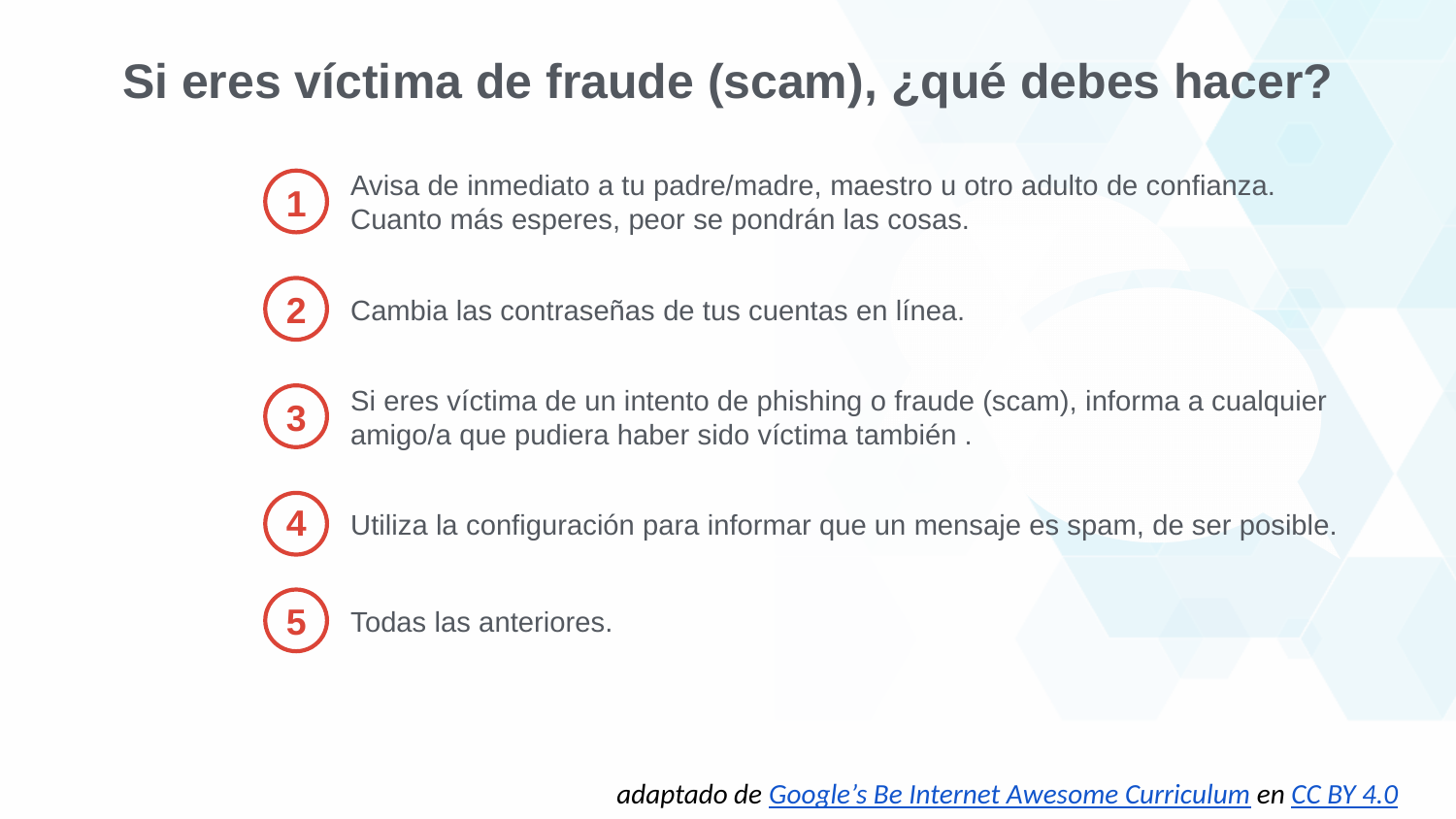

Si eres víctima de fraude (scam), ¿qué debes hacer?
Avisa de inmediato a tu padre/madre, maestro u otro adulto de confianza.
Cuanto más esperes, peor se pondrán las cosas.

1

2
Cambia las contraseñas de tus cuentas en línea.
Si eres víctima de un intento de phishing o fraude (scam), informa a cualquier amigo/a que pudiera haber sido víctima también .

3

4
Utiliza la configuración para informar que un mensaje es spam, de ser posible.

5
Todas las anteriores.
adaptado de Google’s Be Internet Awesome Curriculum en CC BY 4.0